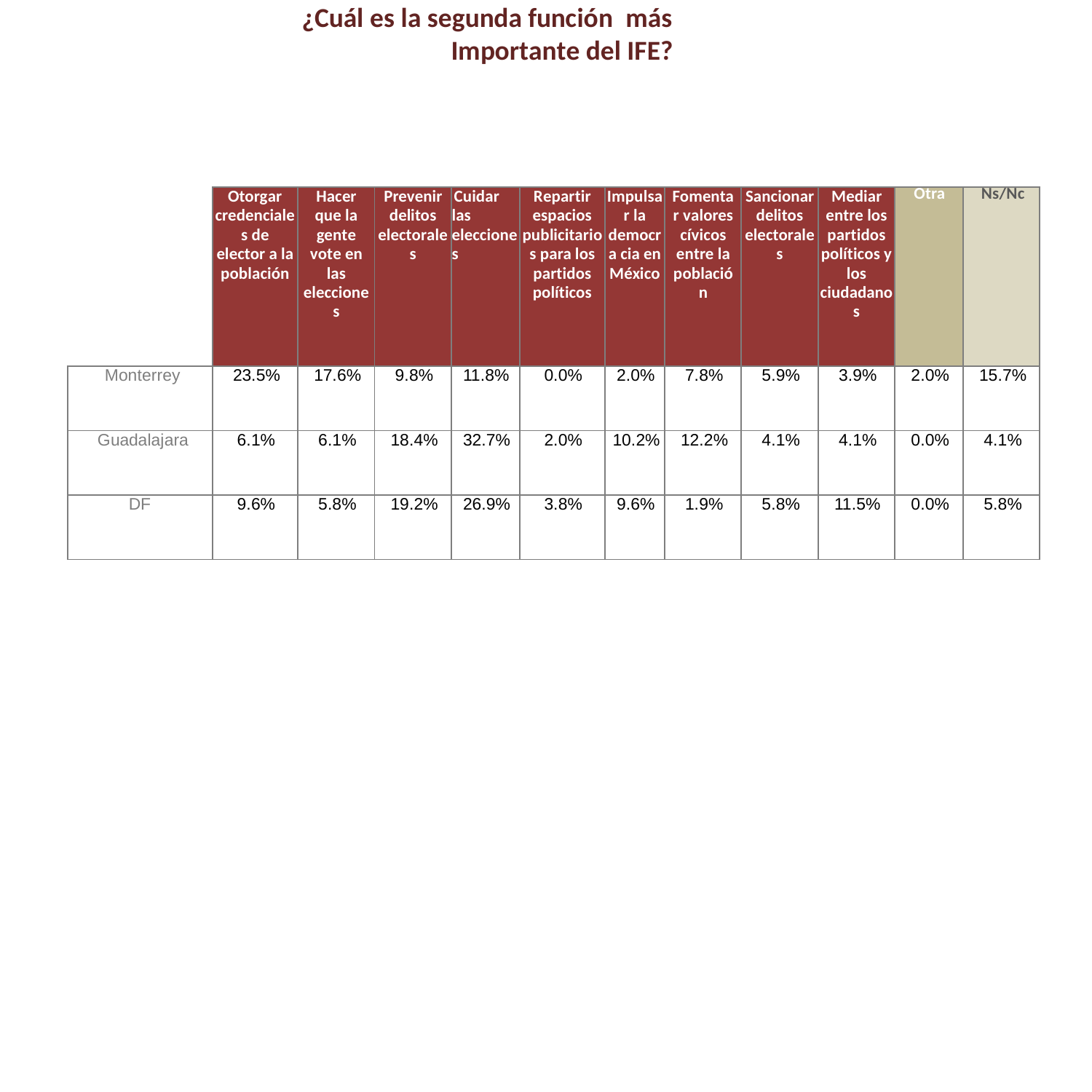

¿Cuál es la segunda función  más
Importante del IFE?
|  | Otorgar credenciales de elector a la población | Hacer que la gente vote en las elecciones | Prevenir delitos electorales | Cuidar las elecciones | Repartir espacios publicitarios para los partidos políticos | Impulsar la democra cia en México | Fomentar valores cívicos entre la población | Sancionar delitos electorales | Mediar entre los partidos políticos y los ciudadanos | Otra | Ns/Nc |
| --- | --- | --- | --- | --- | --- | --- | --- | --- | --- | --- | --- |
| Monterrey | 23.5% | 17.6% | 9.8% | 11.8% | 0.0% | 2.0% | 7.8% | 5.9% | 3.9% | 2.0% | 15.7% |
| Guadalajara | 6.1% | 6.1% | 18.4% | 32.7% | 2.0% | 10.2% | 12.2% | 4.1% | 4.1% | 0.0% | 4.1% |
| DF | 9.6% | 5.8% | 19.2% | 26.9% | 3.8% | 9.6% | 1.9% | 5.8% | 11.5% | 0.0% | 5.8% |